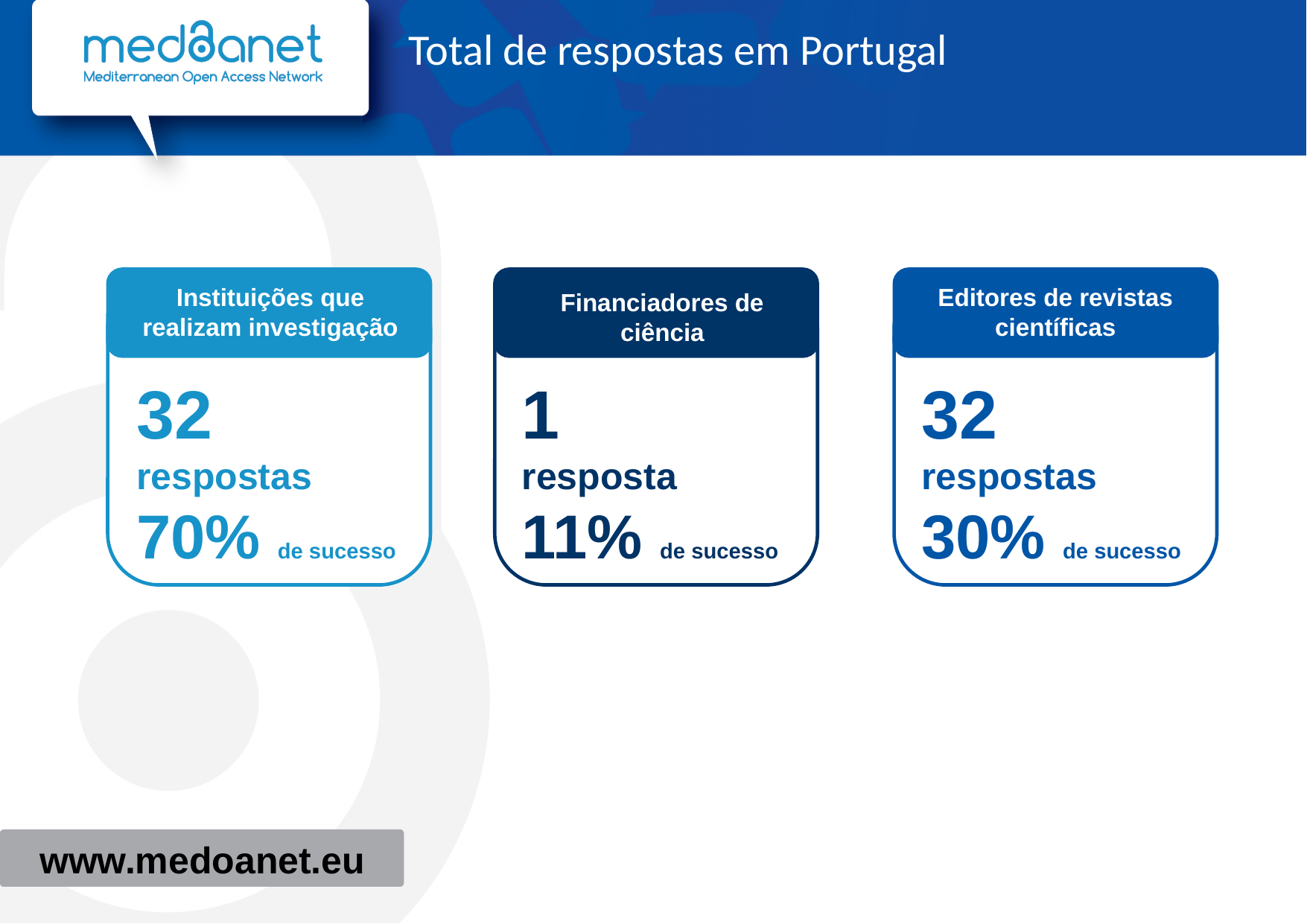

# Total de respostas em Portugal

Editores de revistas científicas
Instituições que realizam investigação

Financiadores de ciência
32 respostas
70% de sucesso
1
resposta
11% de sucesso
32 respostas
30% de sucesso
www.medoanet.eu